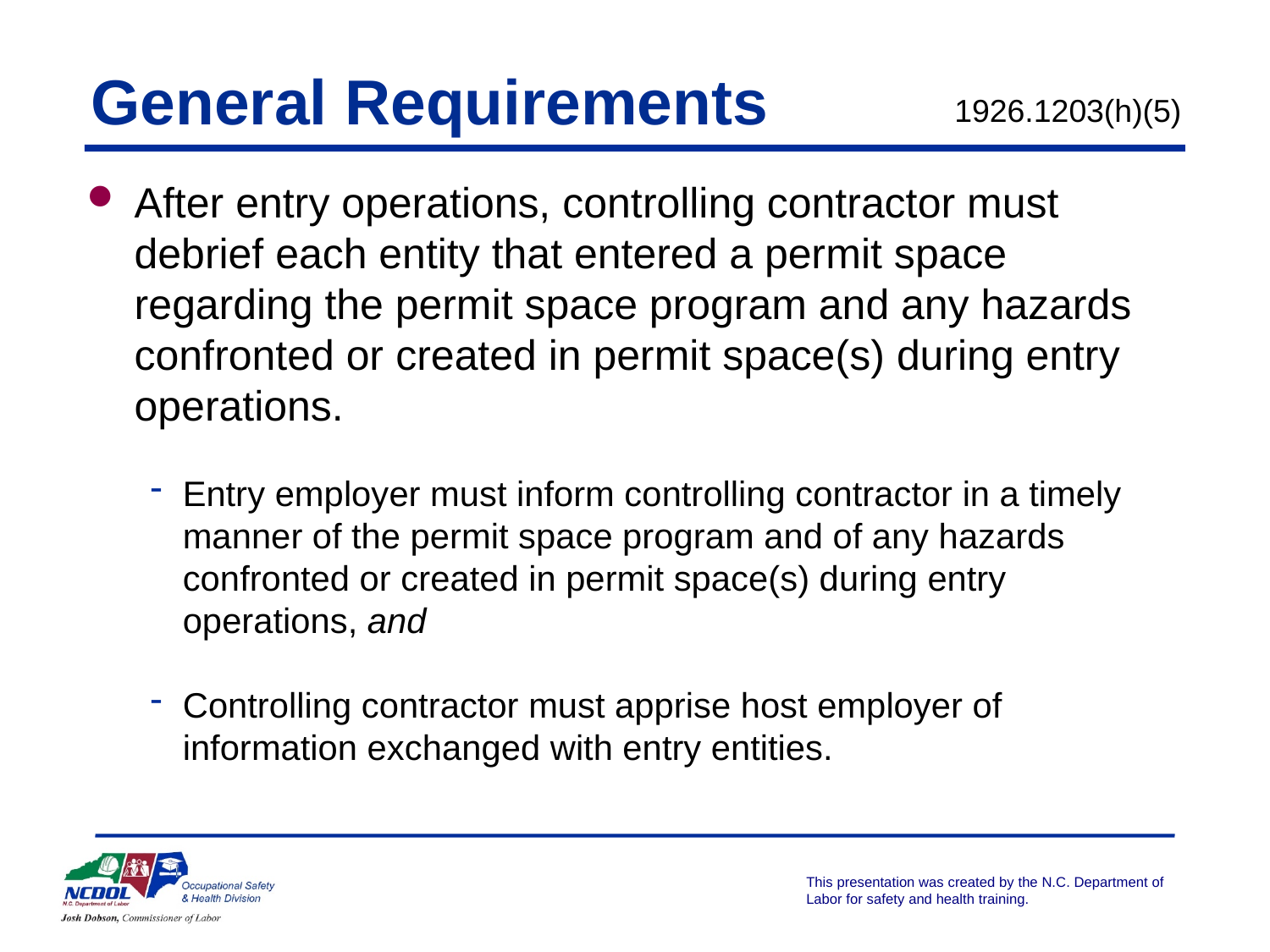

# General Requirements
1926.1203(h)(5)

After entry operations, controlling contractor must debrief each entity that entered a permit space regarding the permit space program and any hazards confronted or created in permit space(s) during entry operations.

Entry employer must inform controlling contractor in a timely manner of the permit space program and of any hazards confronted or created in permit space(s) during entry operations, and

Controlling contractor must apprise host employer of information exchanged with entry entities.